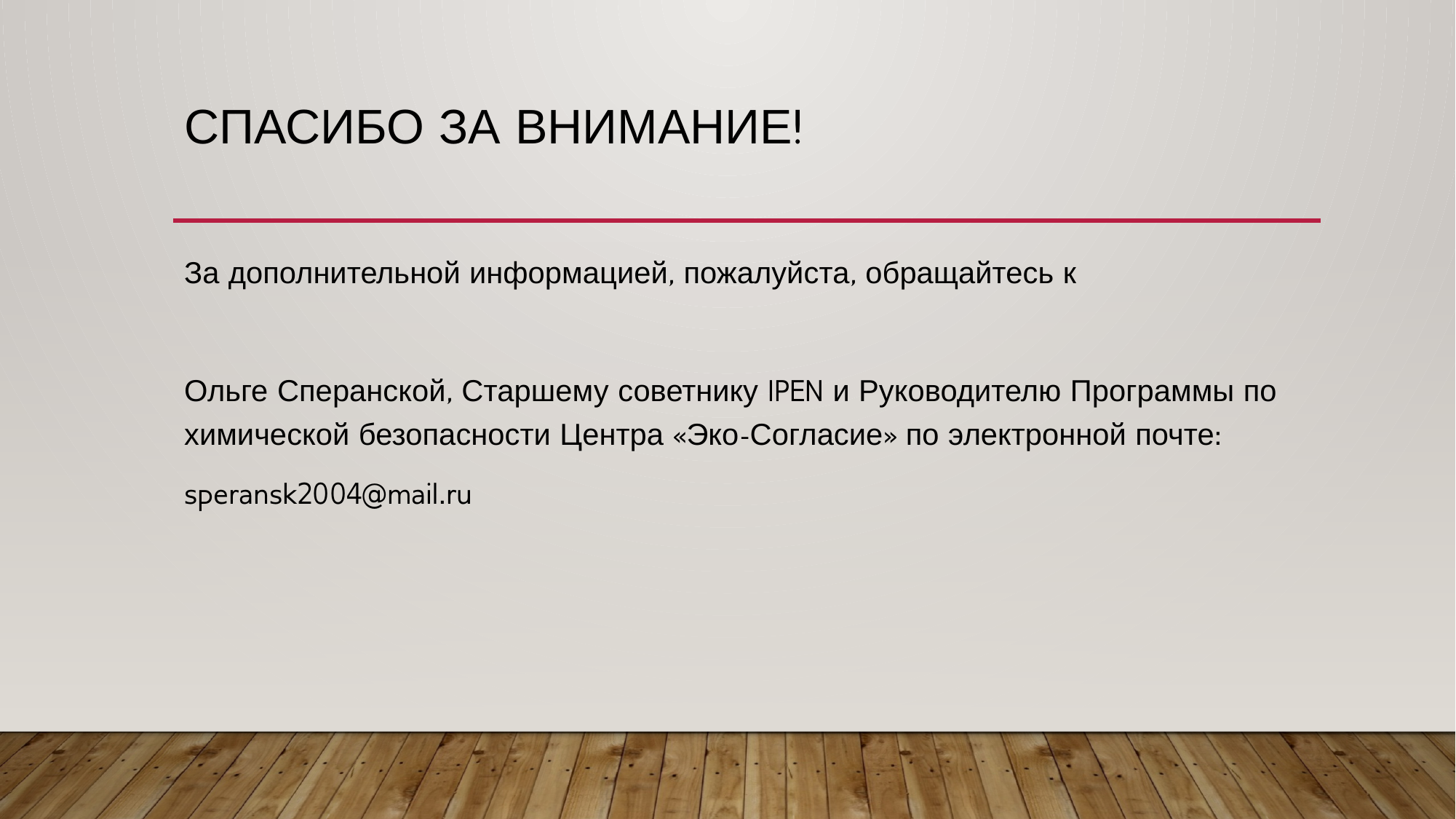

# СПАСИБО ЗА ВНИМАНИЕ!
За дополнительной информацией, пожалуйста, обращайтесь к

Ольге Сперанской, Старшему советнику IPEN и Руководителю Программы по химической безопасности Центра «Эко-Согласие» по электронной почте:
speransk2004@mail.ru